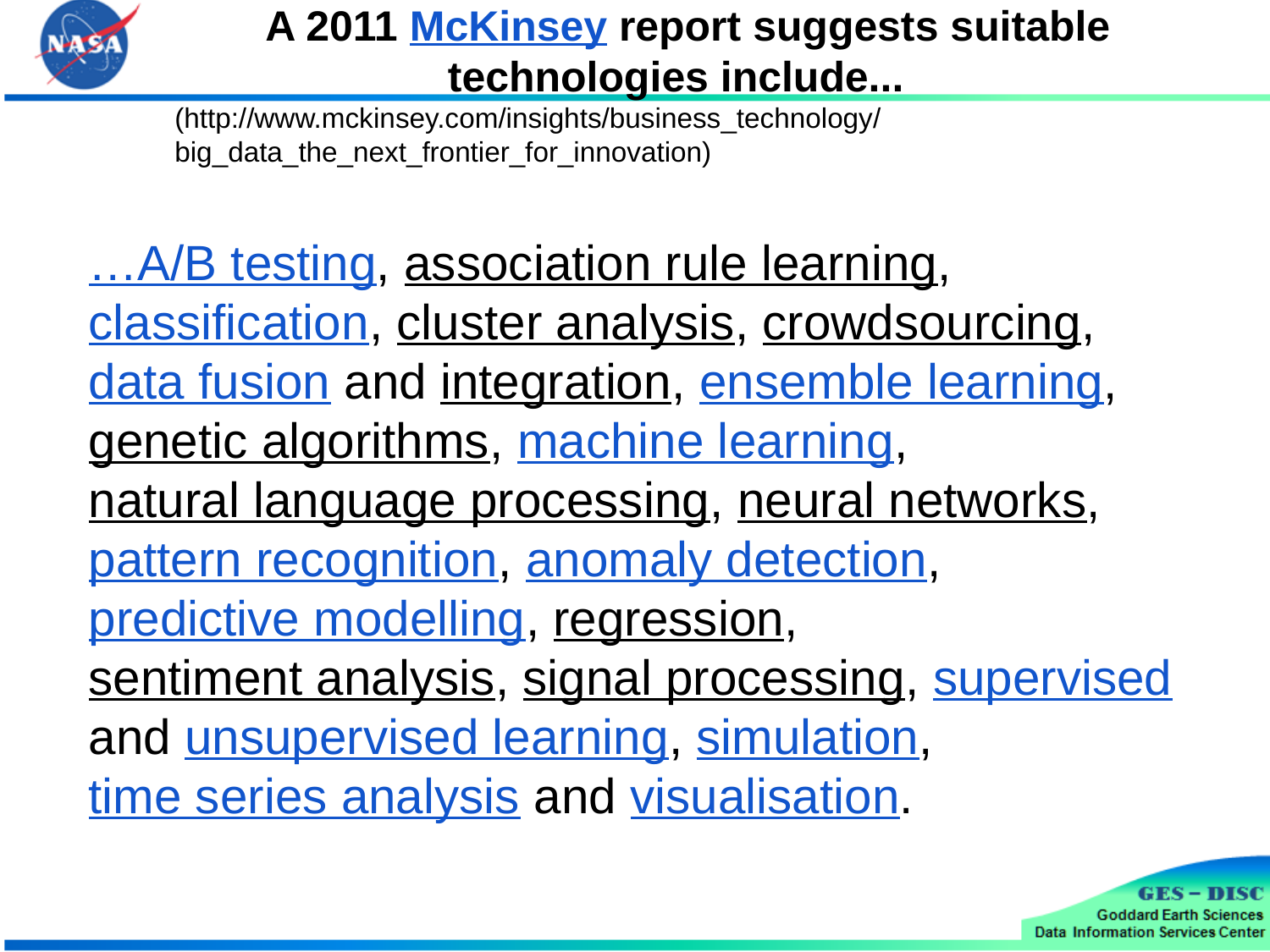

A 2011 McKinsey report suggests suitable technologies include...
(http://www.mckinsey.com/insights/business_technology/big_data_the_next_frontier_for_innovation)

…A/B testing, association rule learning, classification, cluster analysis, crowdsourcing, data fusion and integration, ensemble learning, genetic algorithms, machine learning, natural language processing, neural networks, pattern recognition, anomaly detection, predictive modelling, regression, sentiment analysis, signal processing, supervised and unsupervised learning, simulation, time series analysis and visualisation.